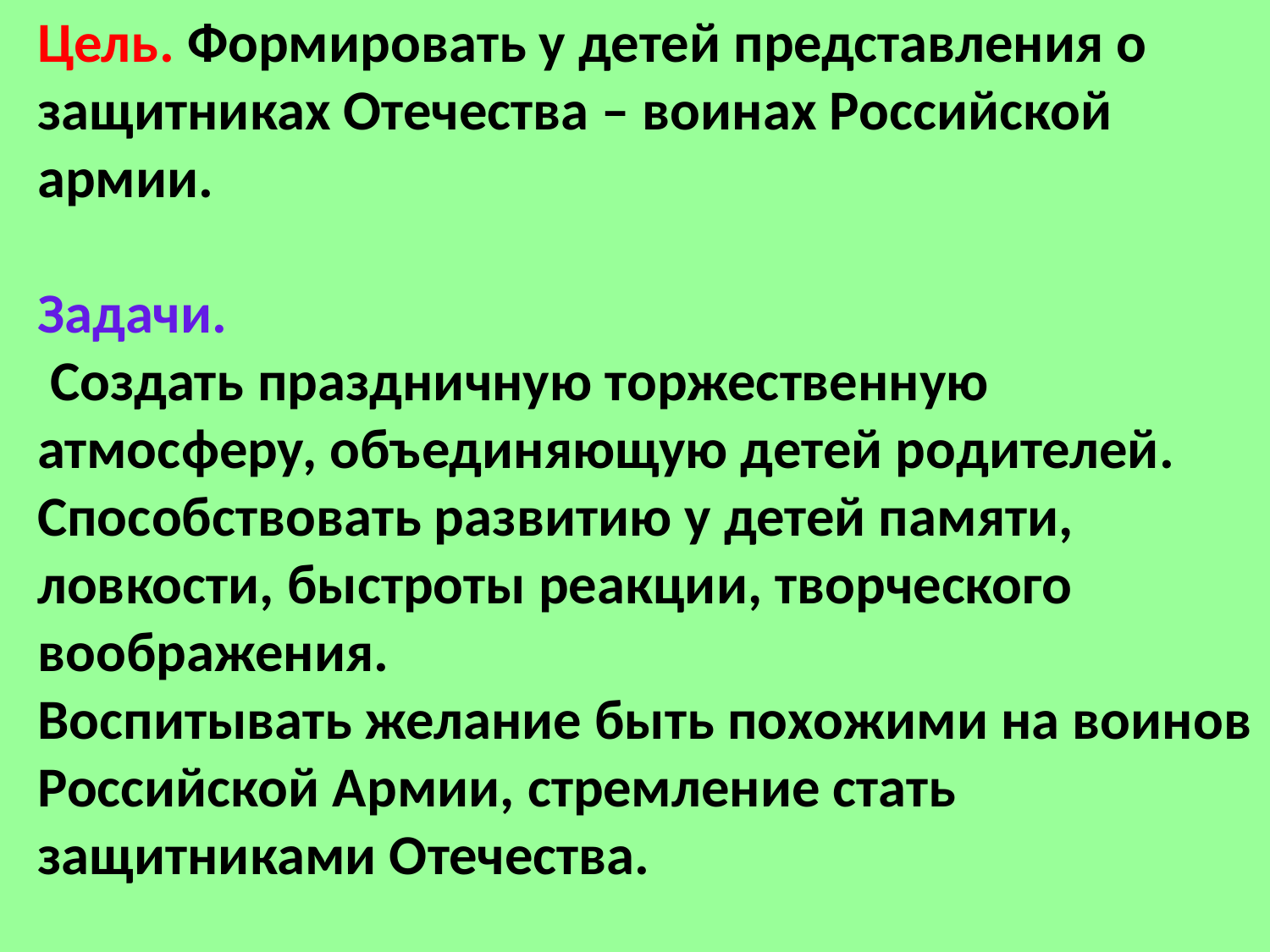

Цель. Формировать у детей представления о защитниках Отечества – воинах Российской армии.

Задачи.
 Создать праздничную торжественную атмосферу, объединяющую детей родителей.
Способствовать развитию у детей памяти, ловкости, быстроты реакции, творческого воображения.
Воспитывать желание быть похожими на воинов Российской Армии, стремление стать защитниками Отечества.